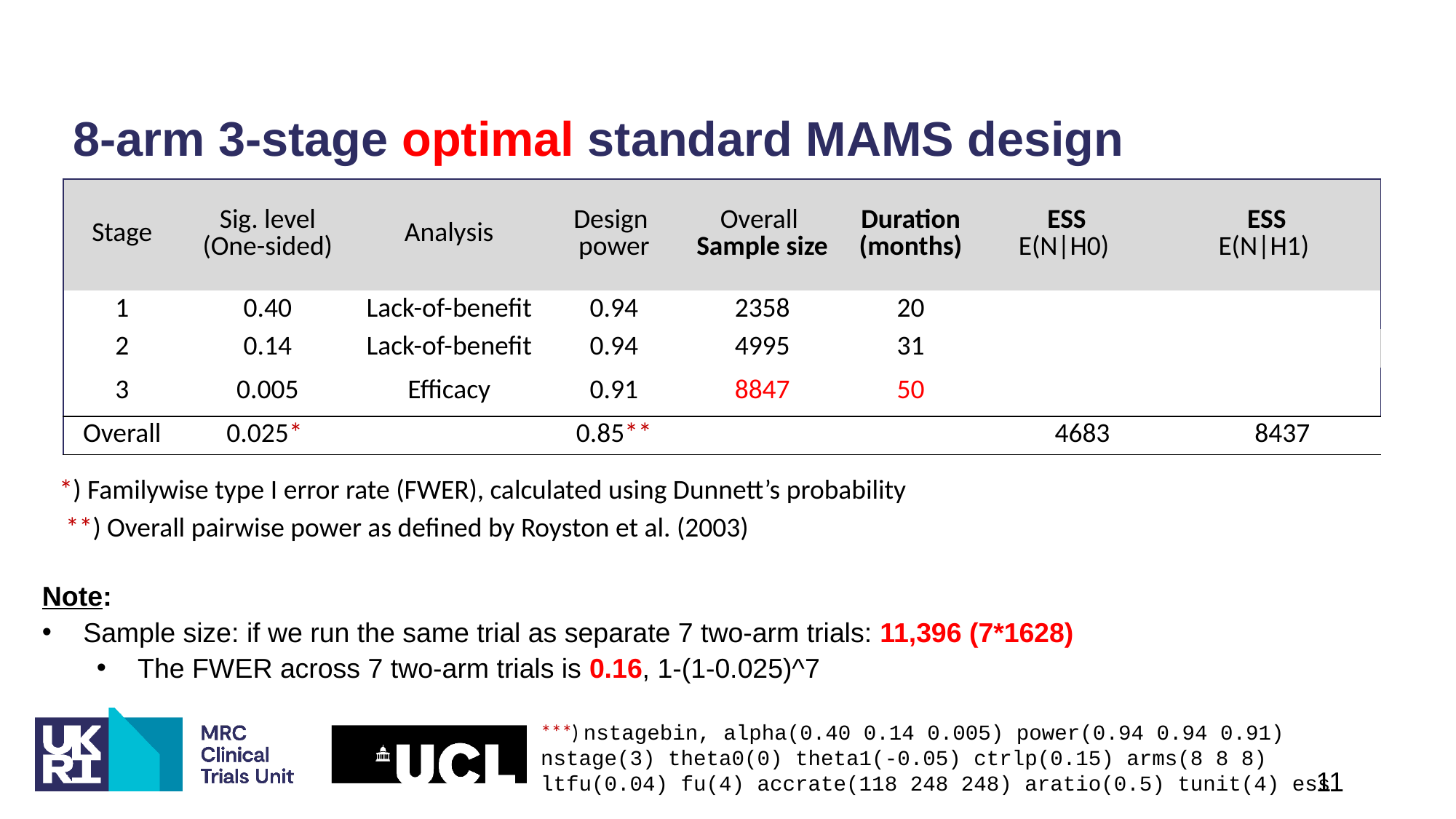

8-arm 3-stage optimal standard MAMS design
| Stage | Sig. level (One-sided) | Analysis | Design power | Overall Sample size | Duration (months) | ESS E(N|H0) | ESS E(N|H1) |  |
| --- | --- | --- | --- | --- | --- | --- | --- | --- |
| 1 | 0.40 | Lack-of-benefit | 0.94 | 2358 | 20 |  |  |  |
| 2 | 0.14 | Lack-of-benefit | 0.94 | 4995 | 31 |  |  |  |
| 3 | 0.005 | Efficacy | 0.91 | 8847 | 50 |  |  |  |
| Overall | 0.025\* |  | 0.85\*\* |  |  | 4683 |  | 8437 |
*) Familywise type I error rate (FWER), calculated using Dunnett’s probability
 **) Overall pairwise power as defined by Royston et al. (2003)

Note:
Sample size: if we run the same trial as separate 7 two-arm trials: 11,396 (7*1628)
The FWER across 7 two-arm trials is 0.16, 1-(1-0.025)^7

***) nstagebin, alpha(0.40 0.14 0.005) power(0.94 0.94 0.91) nstage(3) theta0(0) theta1(-0.05) ctrlp(0.15) arms(8 8 8) ltfu(0.04) fu(4) accrate(118 248 248) aratio(0.5) tunit(4) ess
11